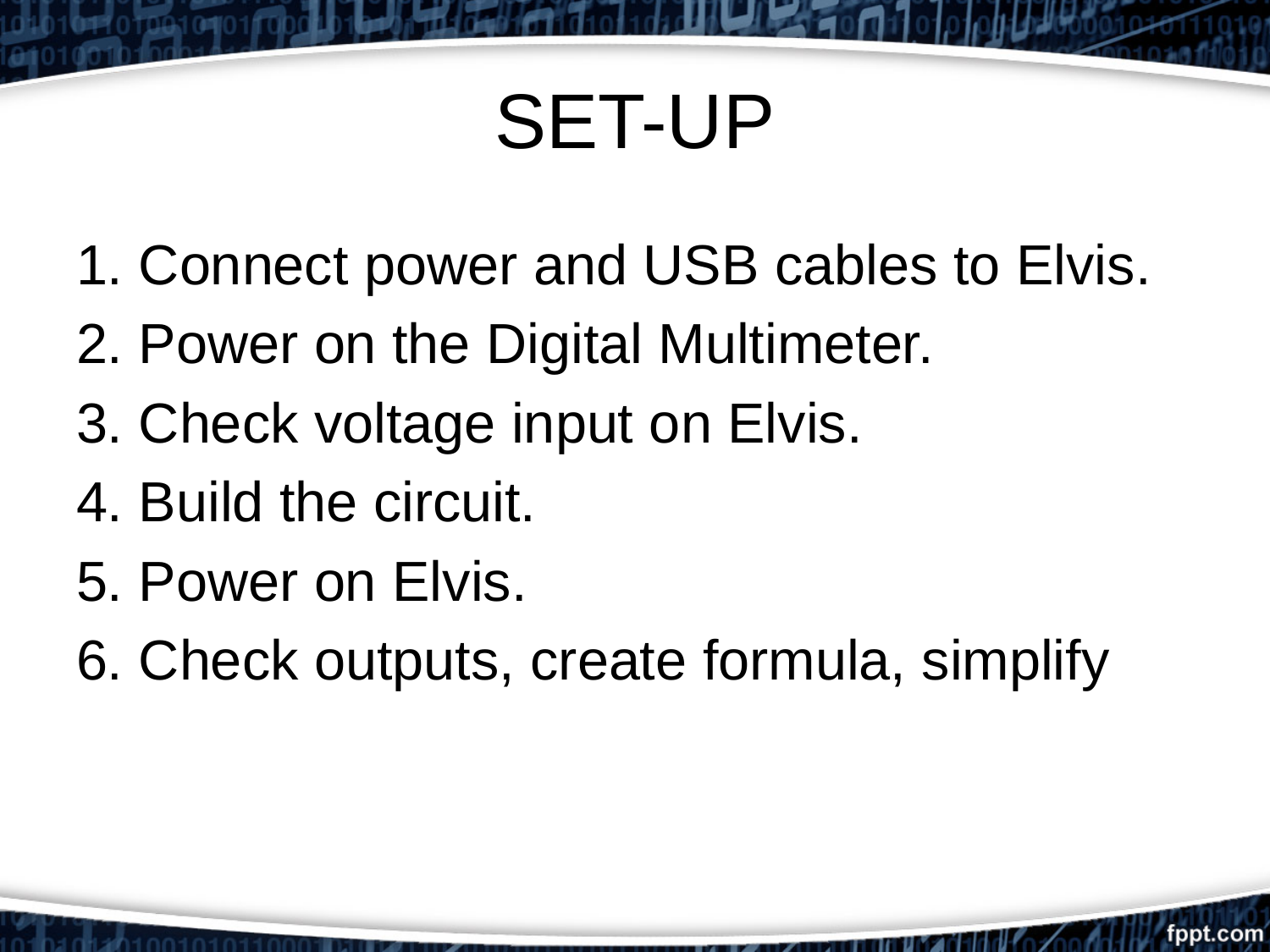

# SET-UP
1. Connect power and USB cables to Elvis.
2. Power on the Digital Multimeter.
3. Check voltage input on Elvis.
4. Build the circuit.
5. Power on Elvis.
6. Check outputs, create formula, simplify